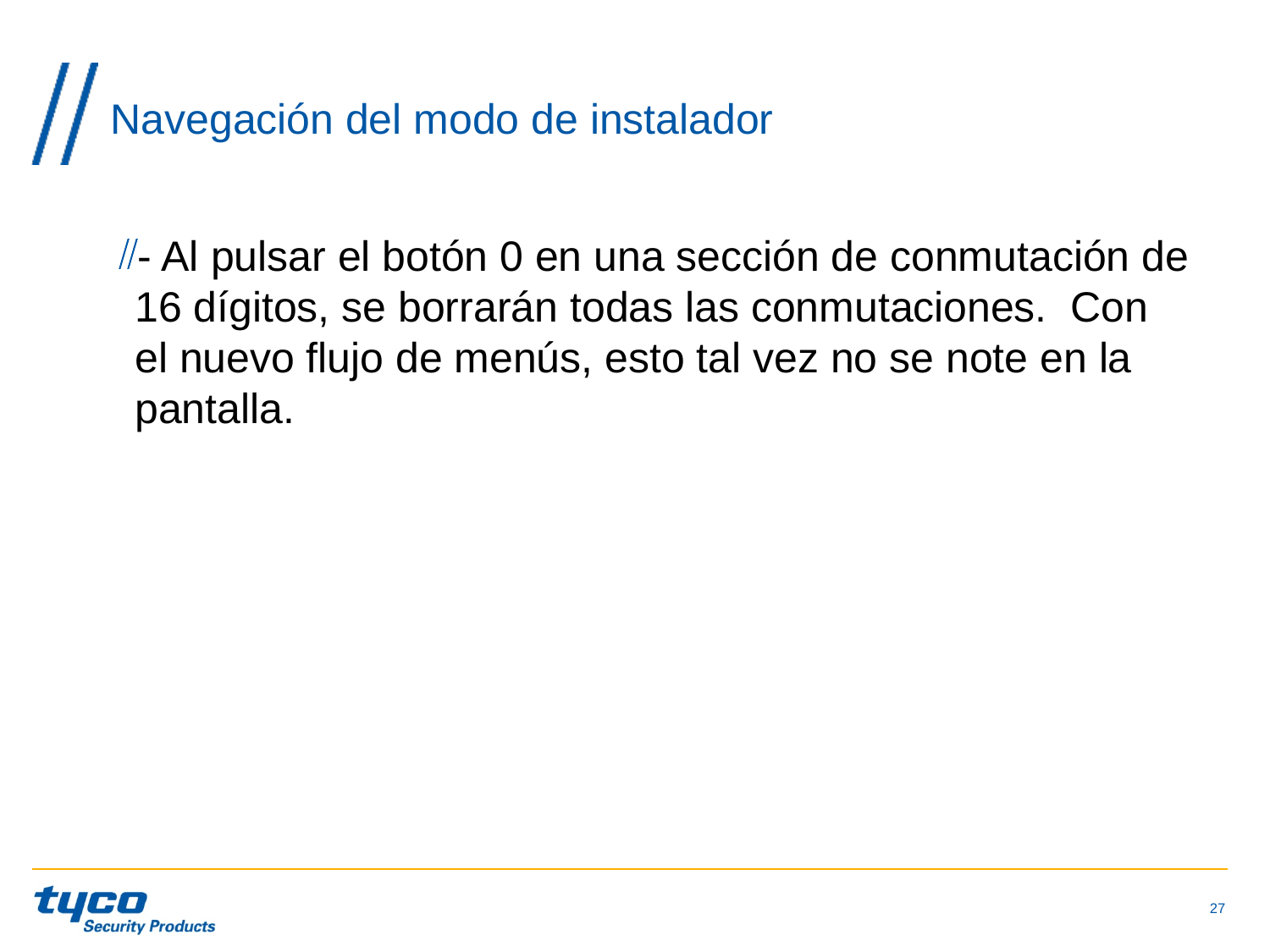

# Navegación del modo de instalador
- Al pulsar el botón 0 en una sección de conmutación de 16 dígitos, se borrarán todas las conmutaciones.  Con el nuevo flujo de menús, esto tal vez no se note en la pantalla.
27